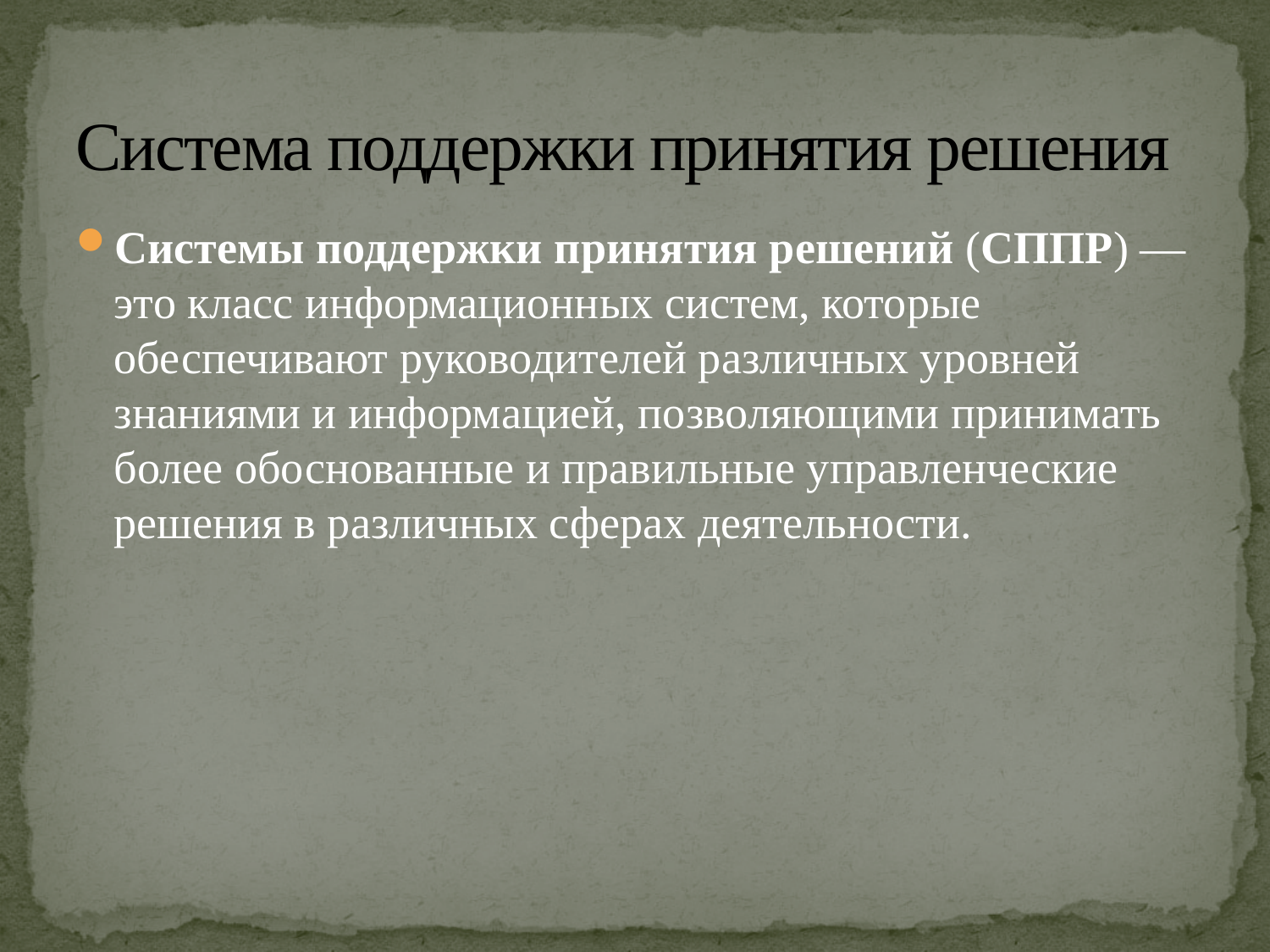

# Система поддержки принятия решения
Системы поддержки принятия решений (СППР) — это класс информационных систем, которые обеспечивают руководителей различных уровней знаниями и информацией, позволяющими принимать более обоснованные и правильные управленческие решения в различных сферах деятельности.